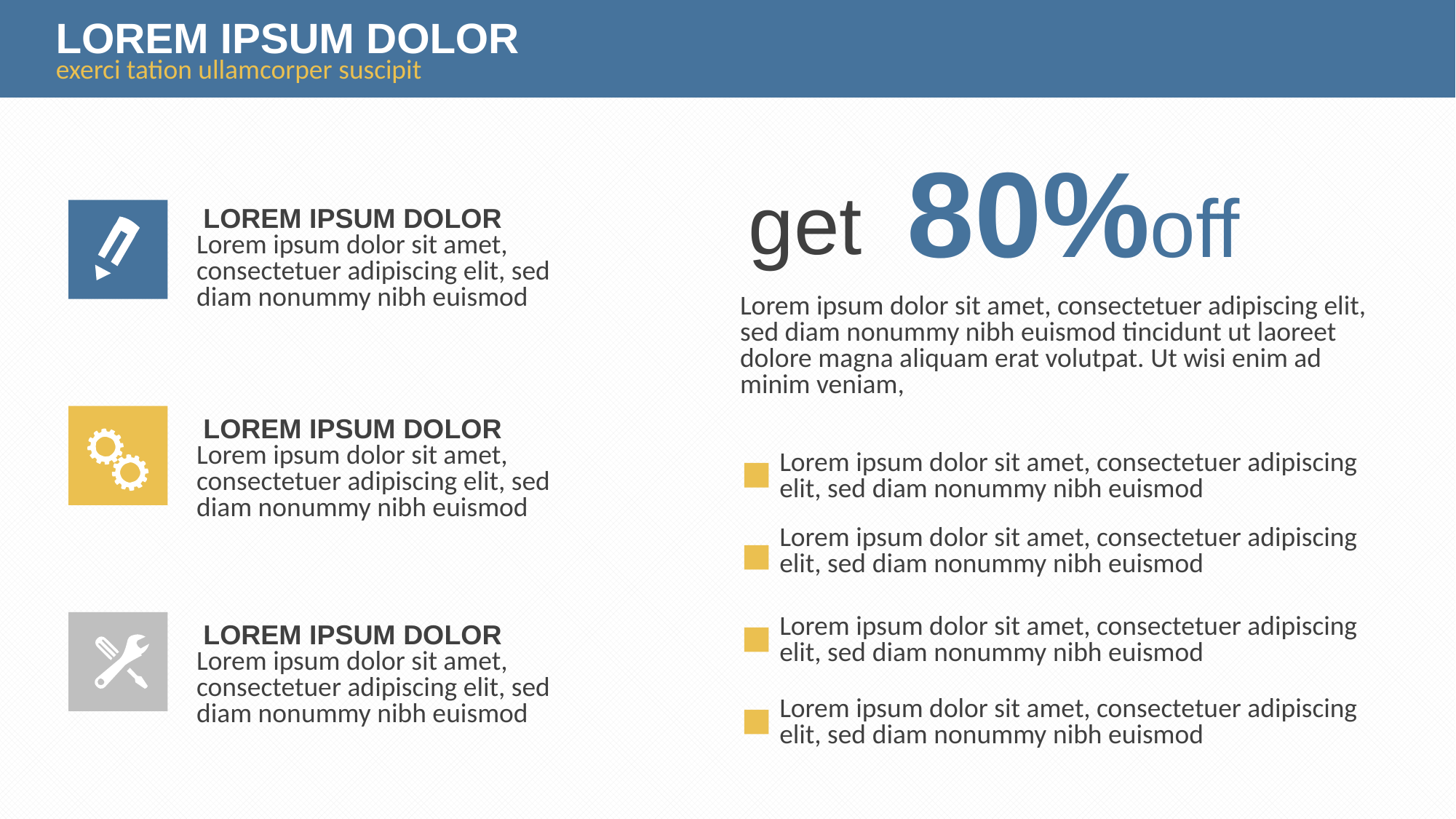

LOREM IPSUM DOLOR
exerci tation ullamcorper suscipit
80%off
get
LOREM IPSUM DOLOR

Lorem ipsum dolor sit amet, consectetuer adipiscing elit, sed diam nonummy nibh euismod
Lorem ipsum dolor sit amet, consectetuer adipiscing elit, sed diam nonummy nibh euismod tincidunt ut laoreet dolore magna aliquam erat volutpat. Ut wisi enim ad minim veniam,

LOREM IPSUM DOLOR

Lorem ipsum dolor sit amet, consectetuer adipiscing elit, sed diam nonummy nibh euismod
Lorem ipsum dolor sit amet, consectetuer adipiscing elit, sed diam nonummy nibh euismod

Lorem ipsum dolor sit amet, consectetuer adipiscing elit, sed diam nonummy nibh euismod

Lorem ipsum dolor sit amet, consectetuer adipiscing elit, sed diam nonummy nibh euismod

LOREM IPSUM DOLOR

Lorem ipsum dolor sit amet, consectetuer adipiscing elit, sed diam nonummy nibh euismod
Lorem ipsum dolor sit amet, consectetuer adipiscing elit, sed diam nonummy nibh euismod